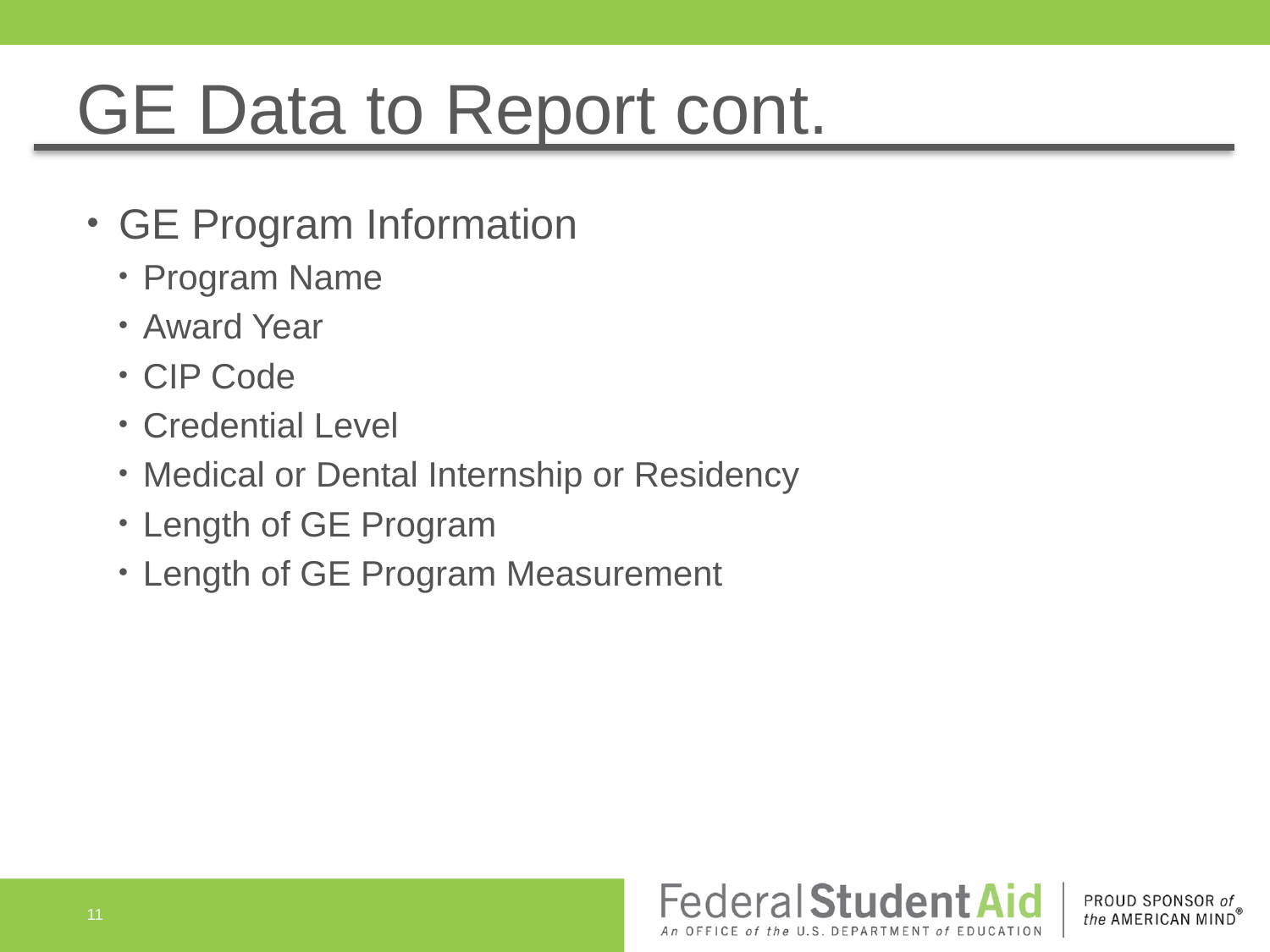

# GE Data to Report cont.
GE Program Information
Program Name
Award Year
CIP Code
Credential Level
Medical or Dental Internship or Residency
Length of GE Program
Length of GE Program Measurement

11